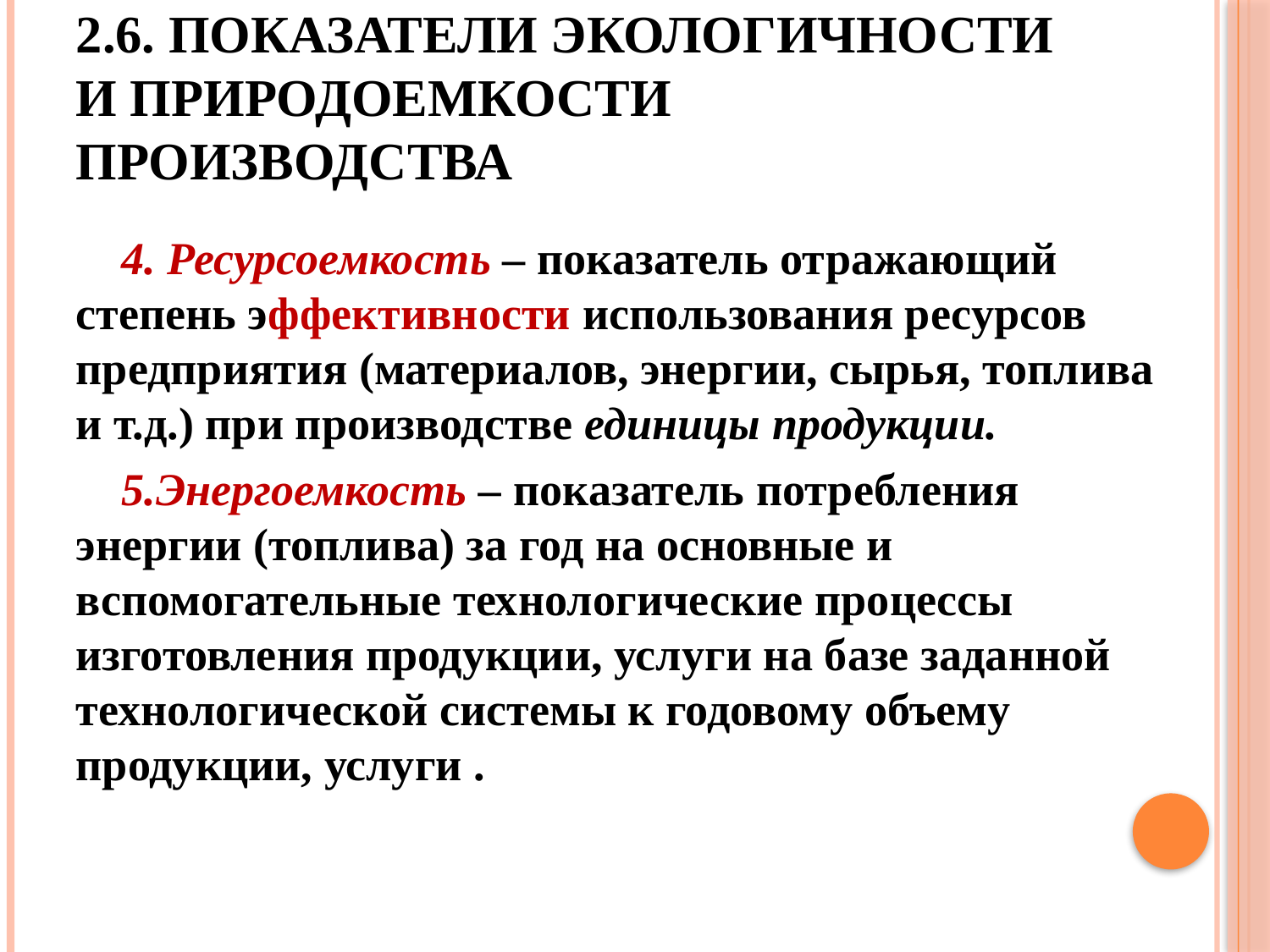

# 2.6. Показатели экологичности и природоемкости производства
    4. Ресурсоемкость – показатель отражающий степень эффективности использования ресурсов предприятия (материалов, энергии, сырья, топлива и т.д.) при производстве единицы продукции.
    5.Энергоемкость – показатель потребления энергии (топлива) за год на основные и вспомогательные технологические процессы изготовления продукции, услуги на базе заданной технологической системы к годовому объему продукции, услуги .